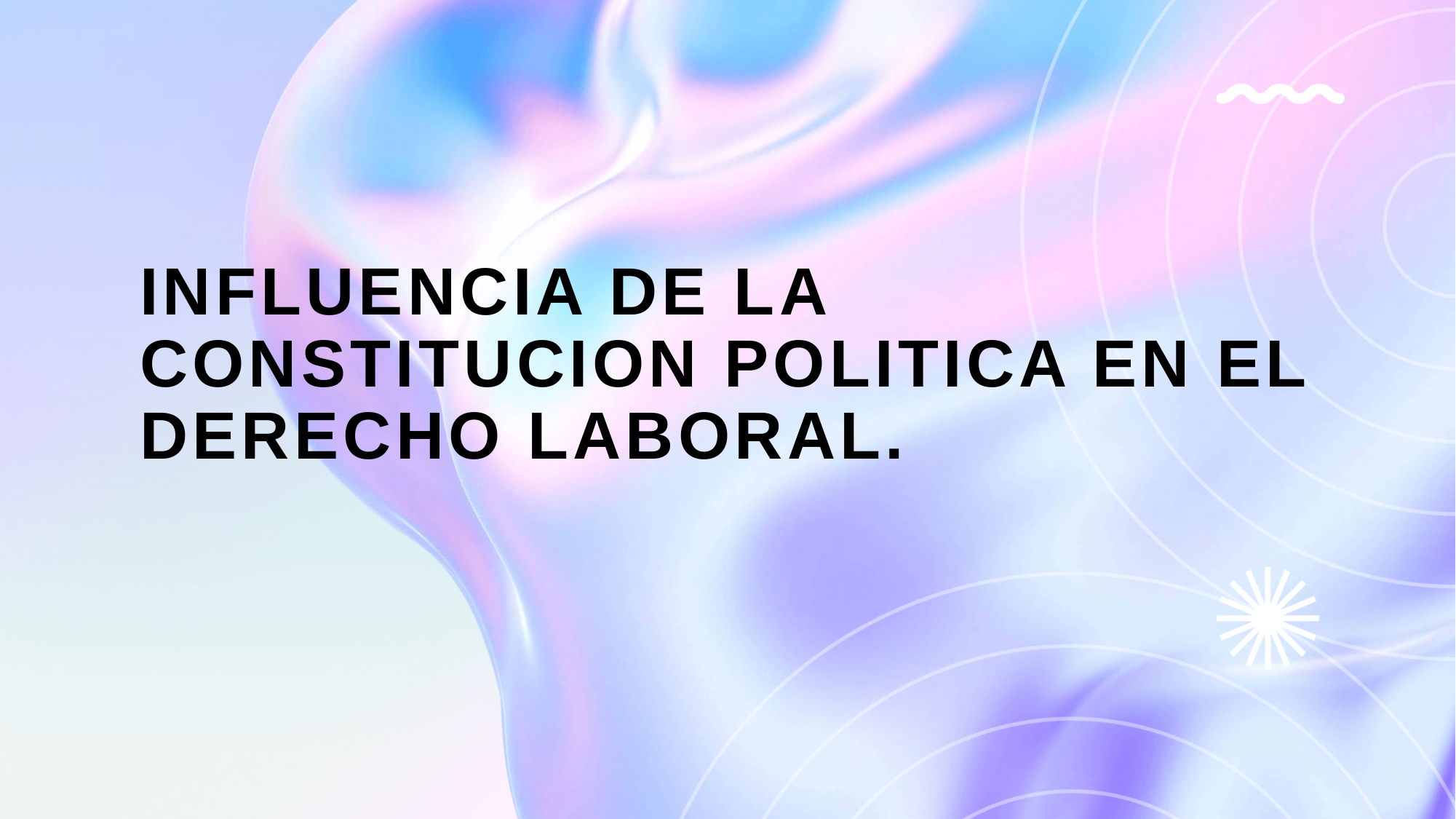

# INFLUENCIA DE LA CONSTITUCION POLITICA EN EL DERECHO LABORAL.